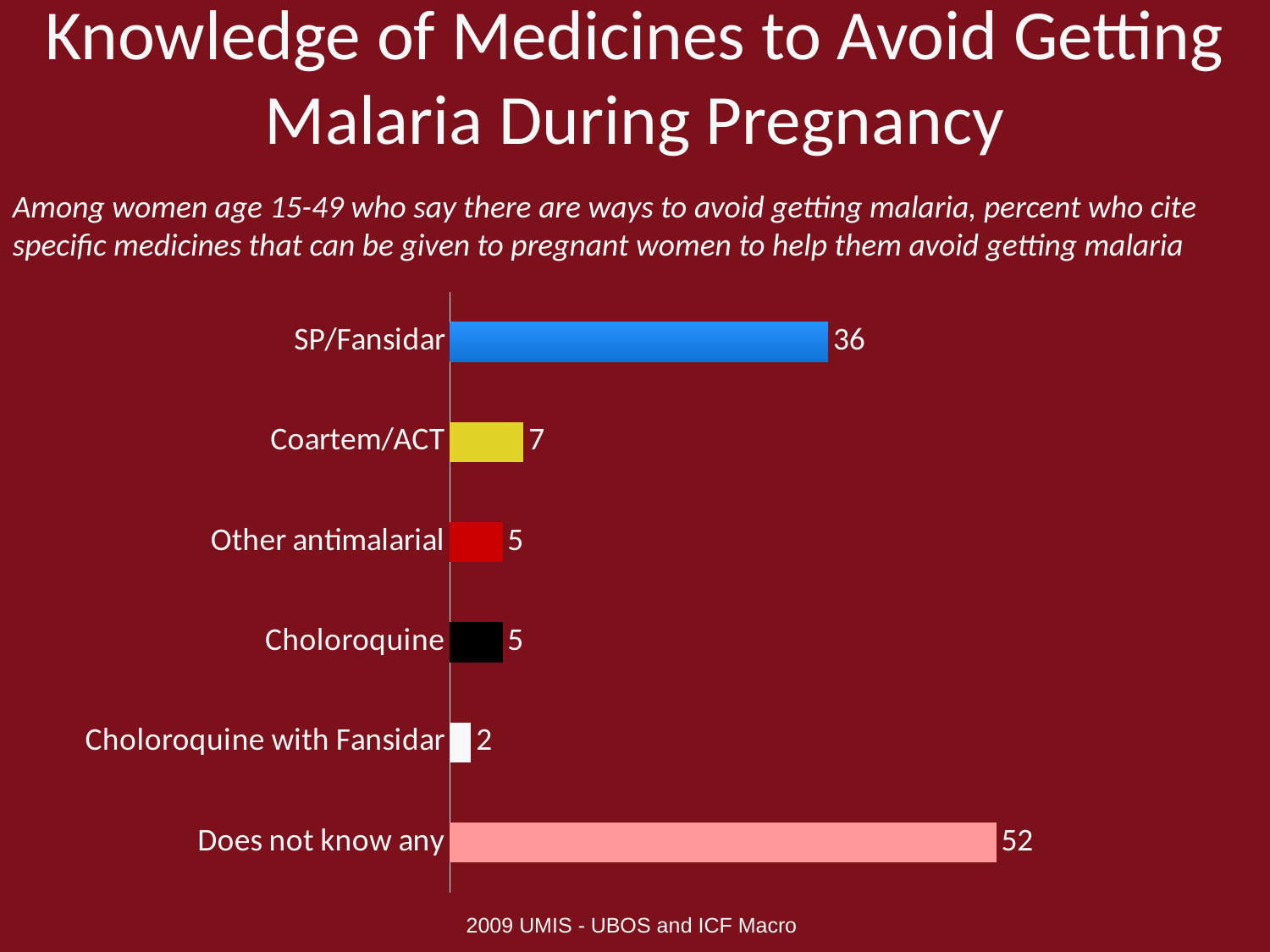

# Knowledge of Medicines to Avoid Getting Malaria During Pregnancy
Among women age 15-49 who say there are ways to avoid getting malaria, percent who cite specific medicines that can be given to pregnant women to help them avoid getting malaria

### Chart

| Category | Series 1 |
|---|---|
| Does not know any | 52.0 |
| Choloroquine with Fansidar | 2.0 |
| Choloroquine | 5.0 |
| Other antimalarial | 5.0 |
| Coartem/ACT | 7.0 |
| SP/Fansidar | 36.0 |
2009 UMIS - UBOS and ICF Macro